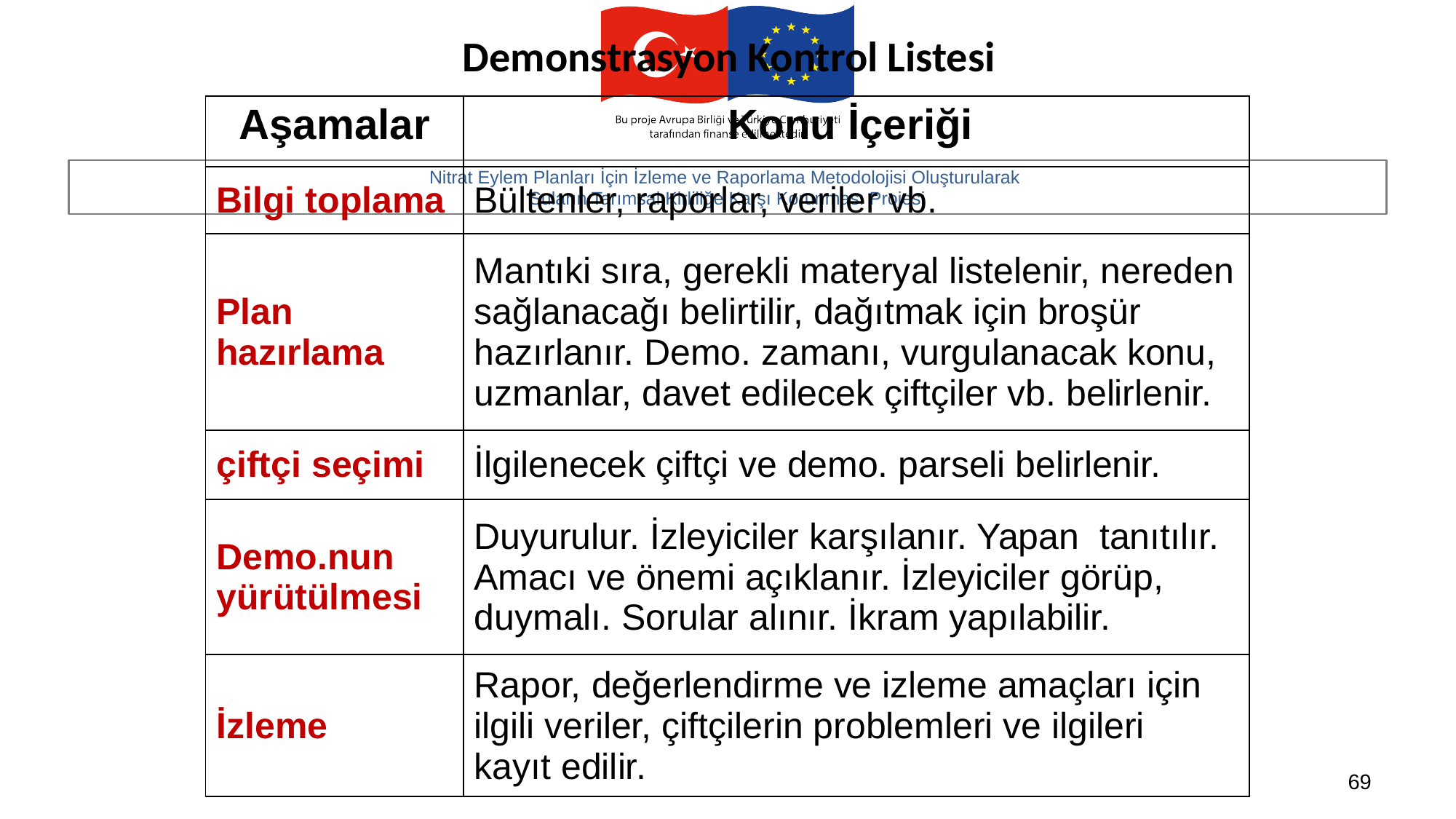

# Demonstrasyon Kontrol Listesi
| Aşamalar | Konu İçeriği |
| --- | --- |
| Bilgi toplama | Bültenler, raporlar, veriler vb. |
| Plan hazırlama | Mantıki sıra, gerekli materyal listelenir, nereden sağlanacağı belirtilir, dağıtmak için broşür hazırlanır. Demo. zamanı, vurgulanacak konu, uzmanlar, davet edilecek çiftçiler vb. belirlenir. |
| çiftçi seçimi | İlgilenecek çiftçi ve demo. parseli belirlenir. |
| Demo.nun yürütülmesi | Duyurulur. İzleyiciler karşılanır. Yapan tanıtılır. Amacı ve önemi açıklanır. İzleyiciler görüp, duymalı. Sorular alınır. İkram yapılabilir. |
| İzleme | Rapor, değerlendirme ve izleme amaçları için ilgili veriler, çiftçilerin problemleri ve ilgileri kayıt edilir. |
69